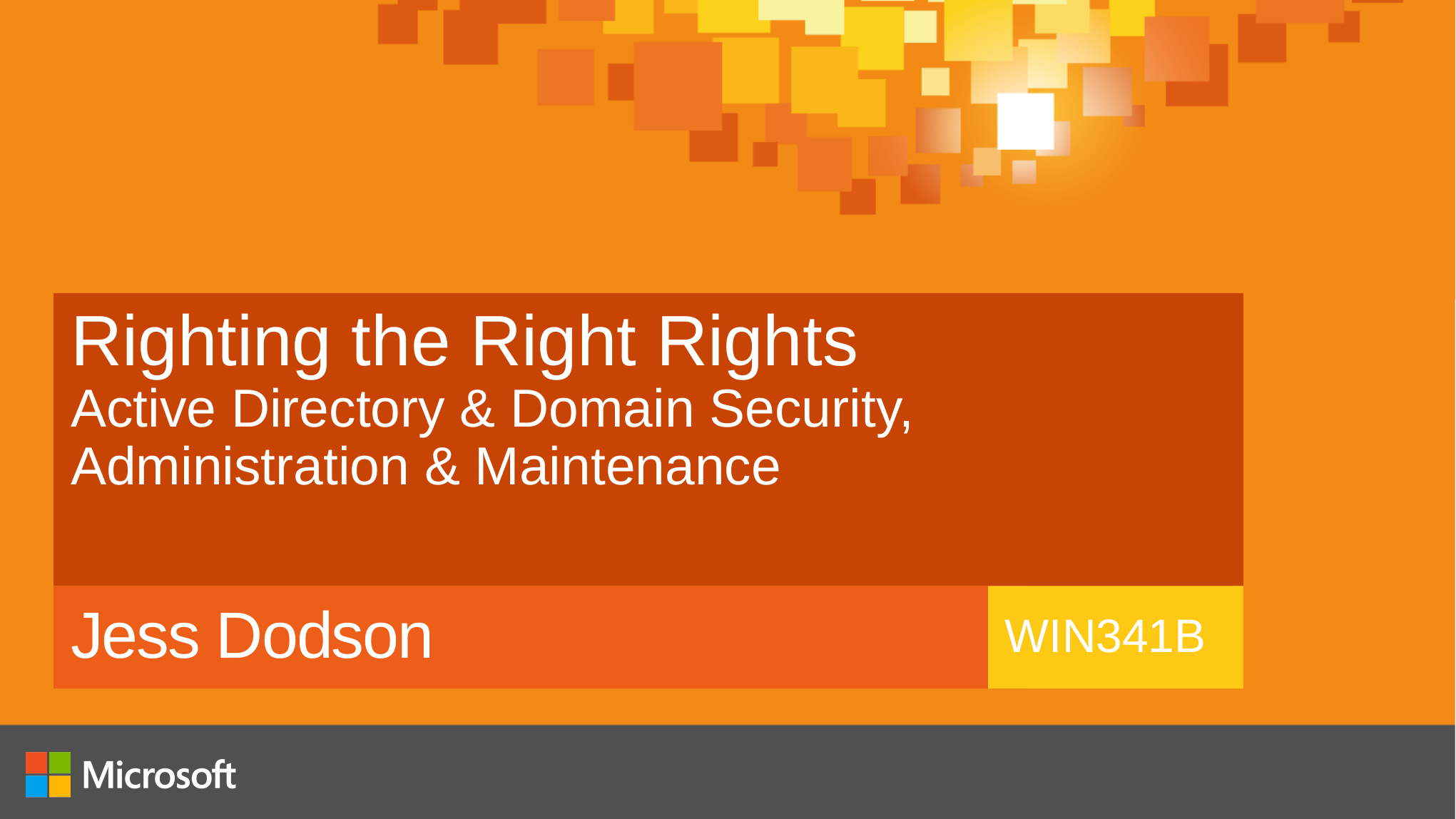

Righting the Right Rights
Active Directory & Domain Security,
Administration & Maintenance

# Jess Dodson
WIN341B